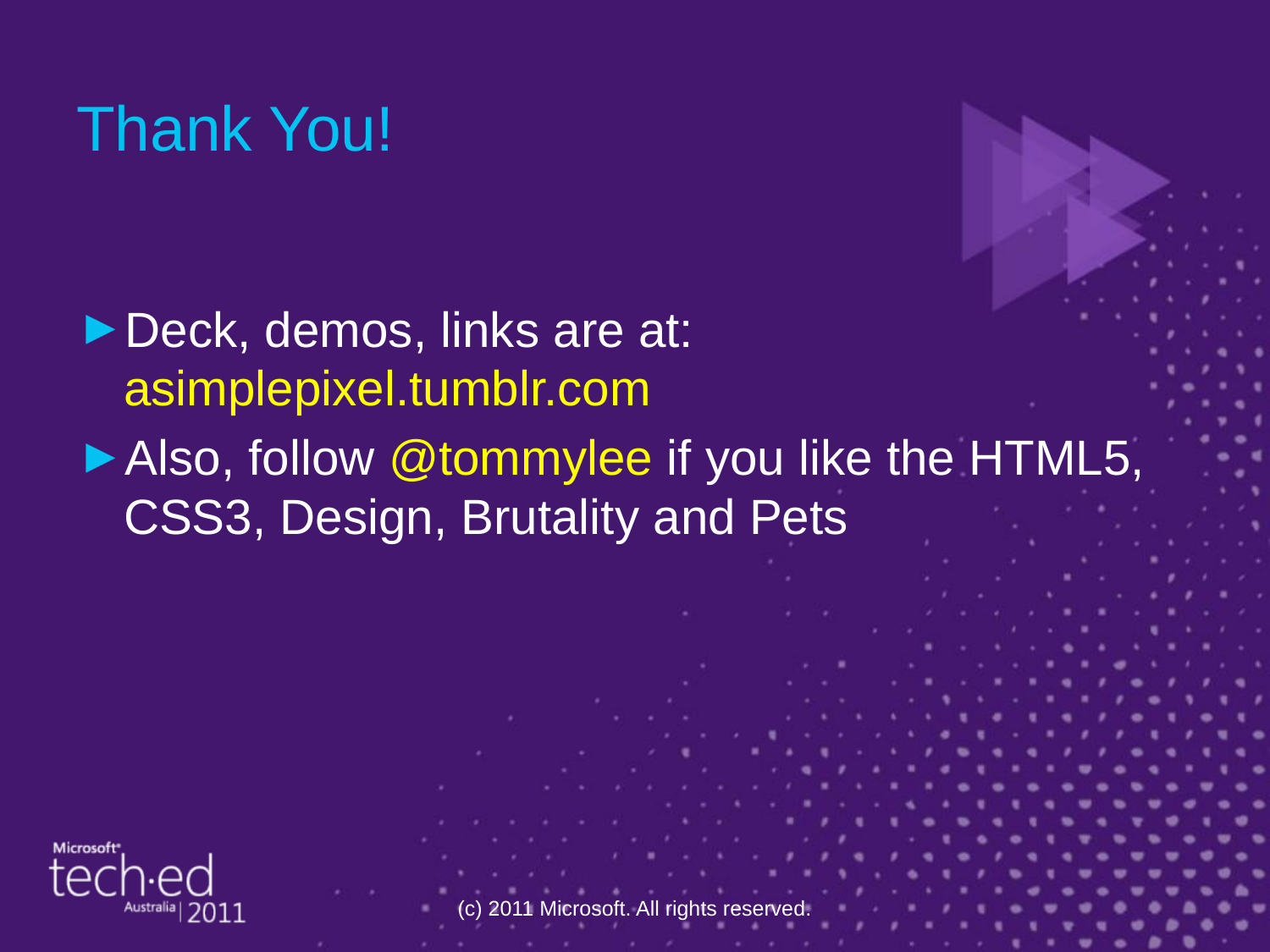

# Thank You!

Deck, demos, links are at: asimplepixel.tumblr.com
Also, follow @tommylee if you like the HTML5, CSS3, Design, Brutality and Pets
(c) 2011 Microsoft. All rights reserved.